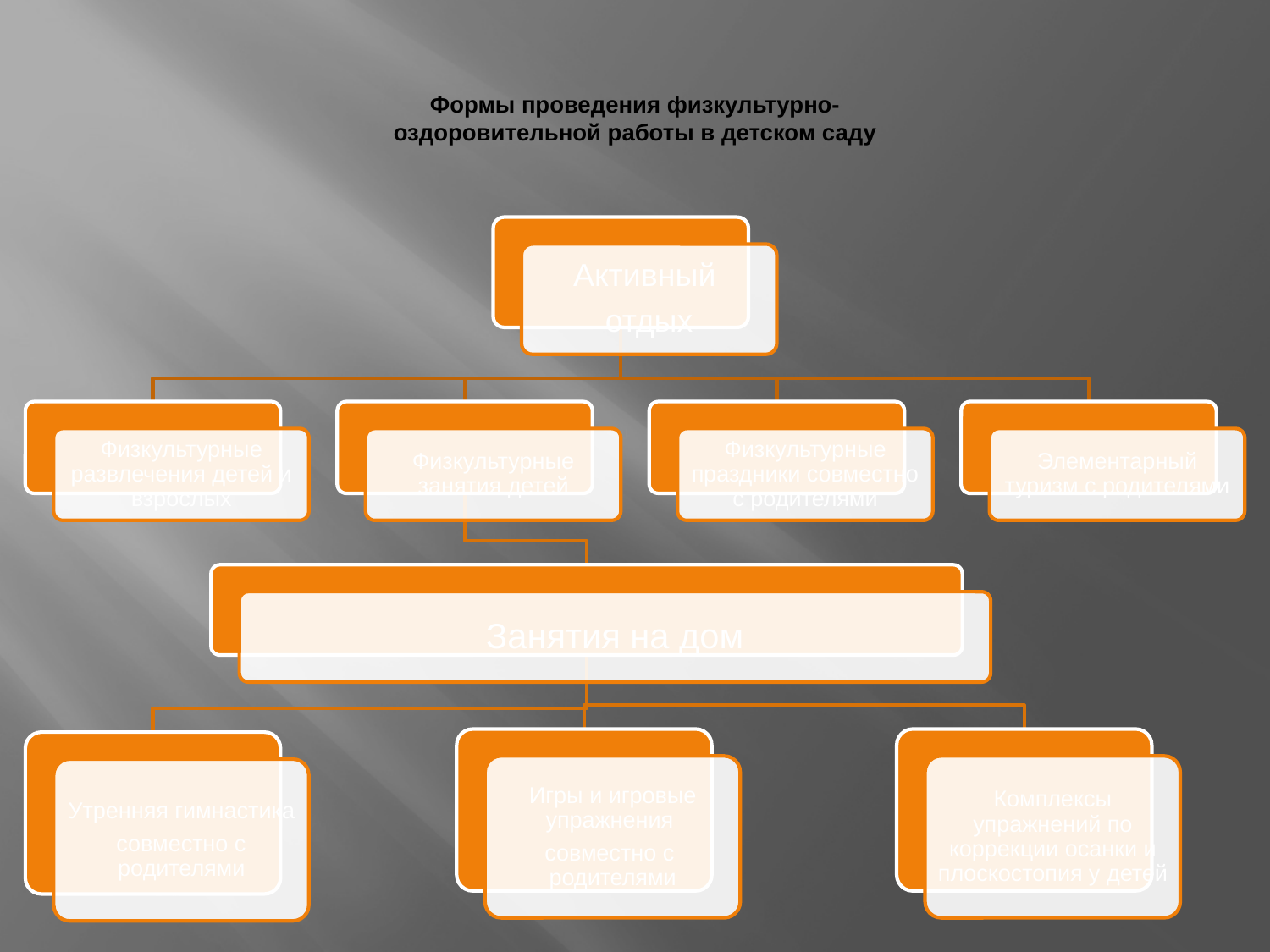

# Формы проведения физкультурно- оздоровительной работы в детском саду
Активный
отдых
Физкультурные развлечения детей и взрослых
Физкультурные занятия детей
Занятия на дом
Утренняя гимнастика
совместно с родителями
Игры и игровые упражнения
совместно с  родителями
Комплексы упражнений по коррекции осанки и плоскостопия у детей
Физкультурные праздники совместно с родителями
Элементарный туризм с родителями